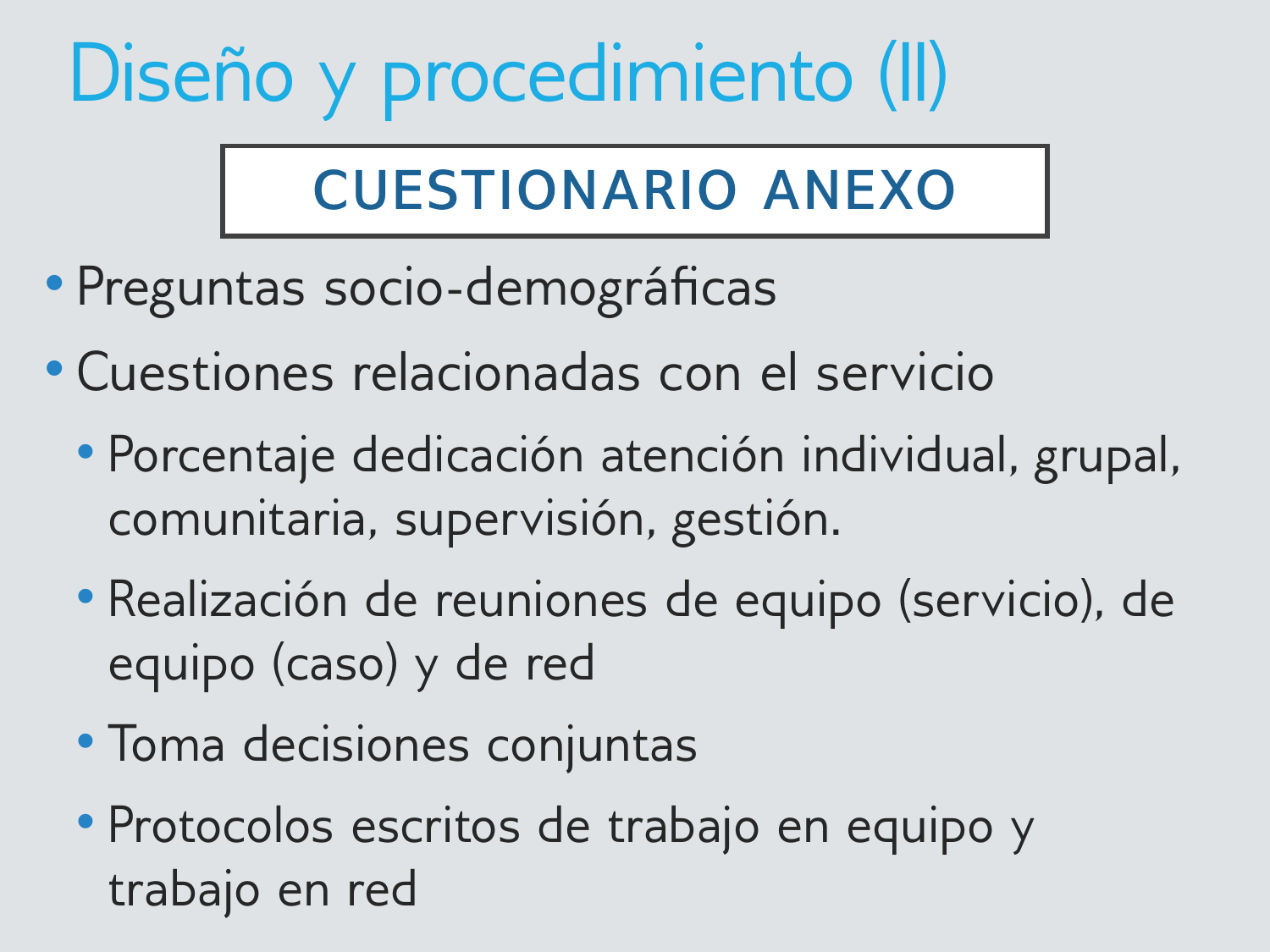

Diseño y procedimiento (II)
# CUESTIONARIO ANEXO
Preguntas socio-demográficas
Cuestiones relacionadas con el servicio
Porcentaje dedicación atención individual, grupal, comunitaria, supervisión, gestión.
Realización de reuniones de equipo (servicio), de equipo (caso) y de red
Toma decisiones conjuntas
Protocolos escritos de trabajo en equipo y trabajo en red